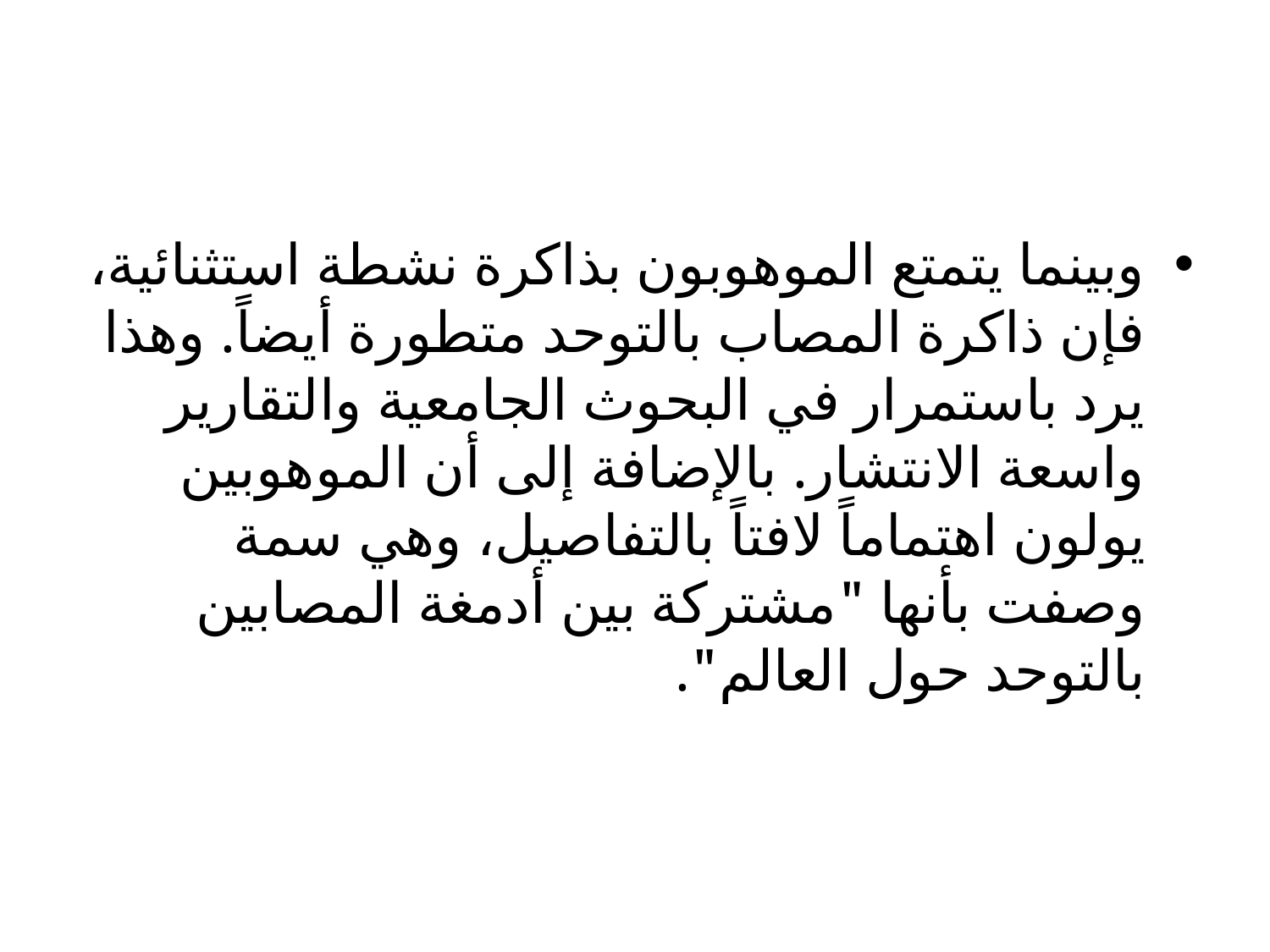

وبينما يتمتع الموهوبون بذاكرة نشطة استثنائية، فإن ذاكرة المصاب بالتوحد متطورة أيضاً. وهذا يرد باستمرار في البحوث الجامعية والتقارير واسعة الانتشار. بالإضافة إلى أن الموهوبين يولون اهتماماً لافتاً بالتفاصيل، وهي سمة وصفت بأنها "مشتركة بين أدمغة المصابين بالتوحد حول العالم".